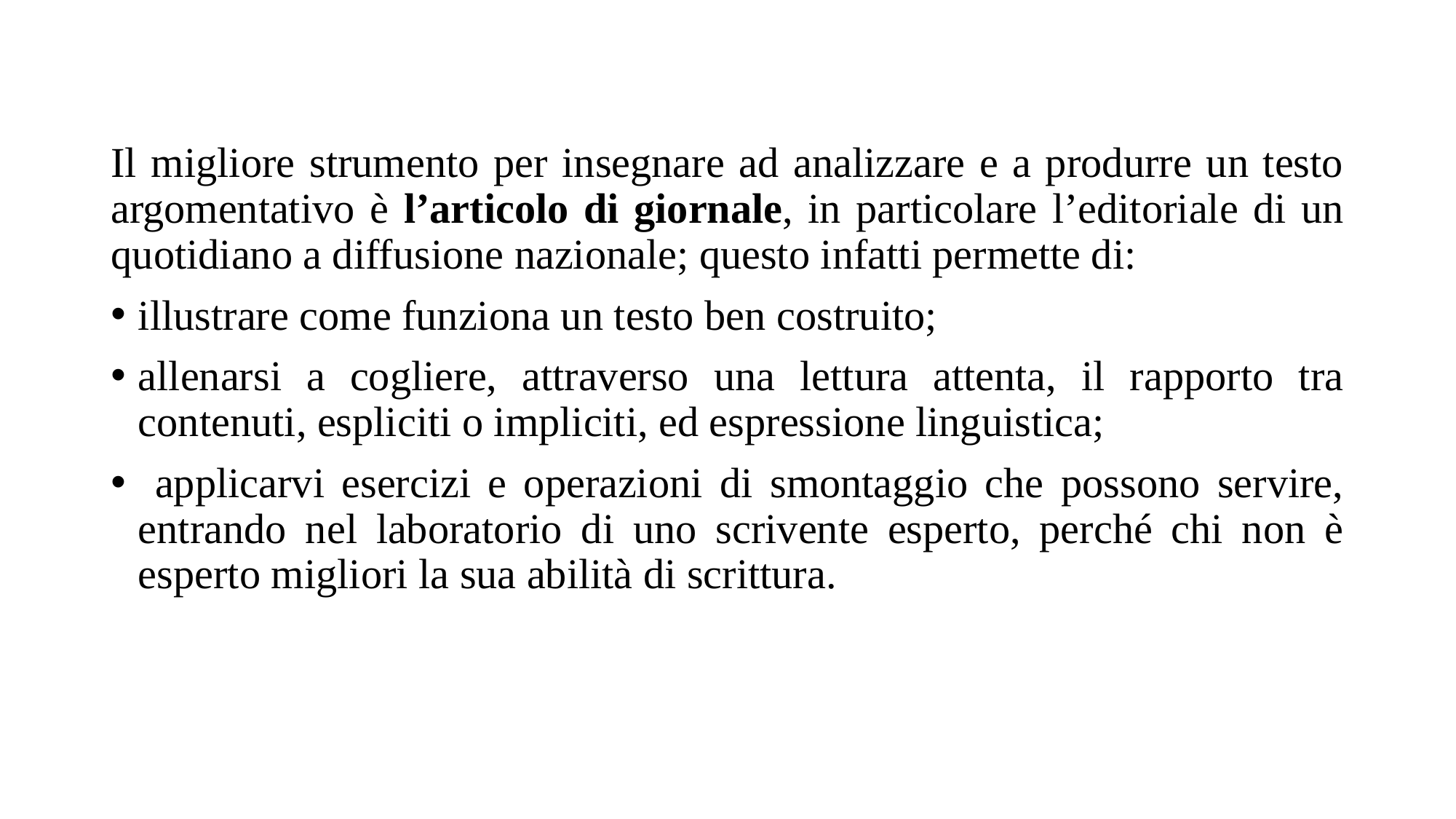

Il migliore strumento per insegnare ad analizzare e a produrre un testo argomentativo è l’articolo di giornale, in particolare l’editoriale di un quotidiano a diffusione nazionale; questo infatti permette di:
illustrare come funziona un testo ben costruito;
allenarsi a cogliere, attraverso una lettura attenta, il rapporto tra contenuti, espliciti o impliciti, ed espressione linguistica;
 applicarvi esercizi e operazioni di smontaggio che possono servire, entrando nel laboratorio di uno scrivente esperto, perché chi non è esperto migliori la sua abilità di scrittura.